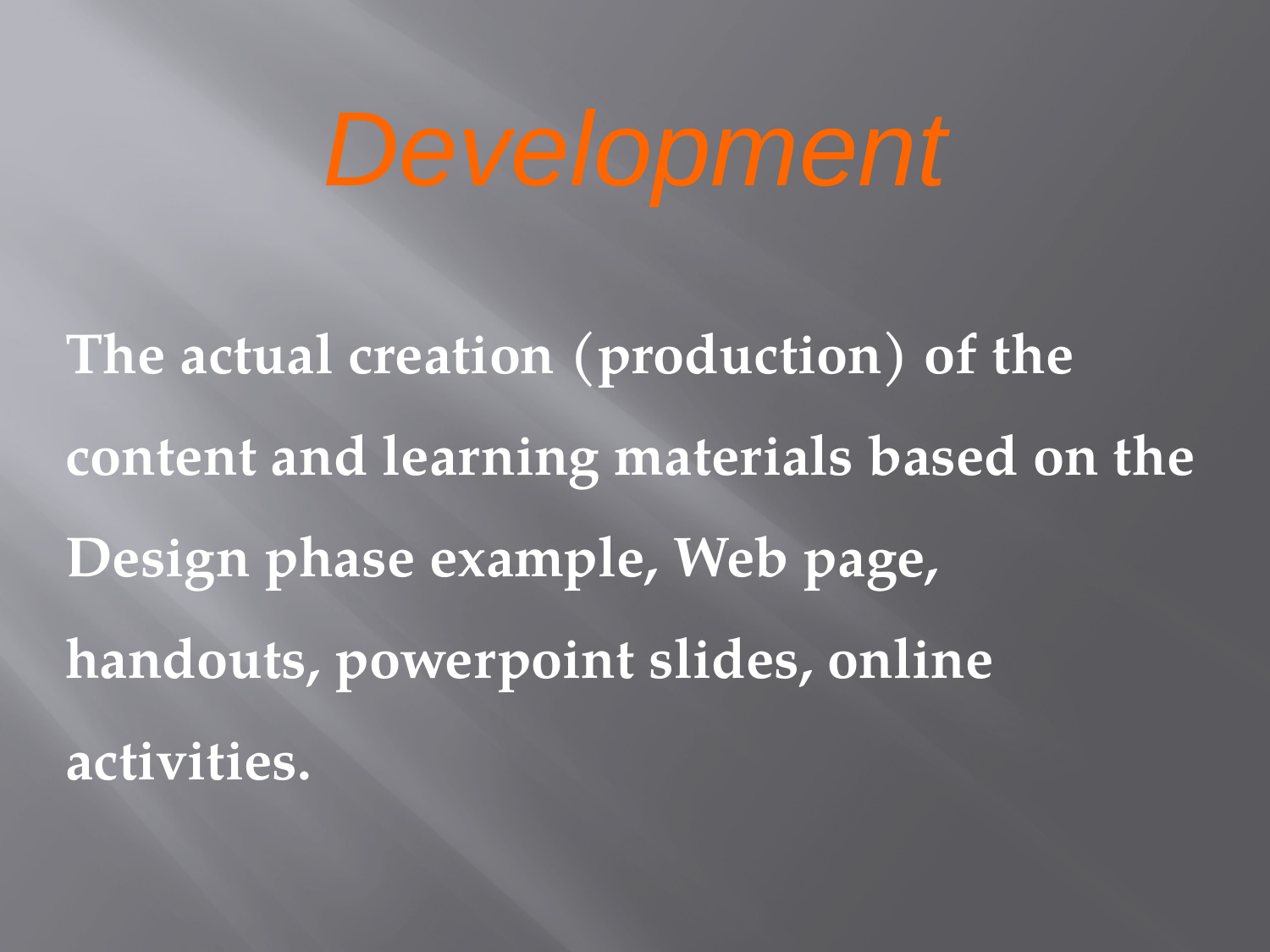

Development

The actual creation (production) of the content and learning materials based on the Design phase example, Web page, handouts, powerpoint slides, online activities.